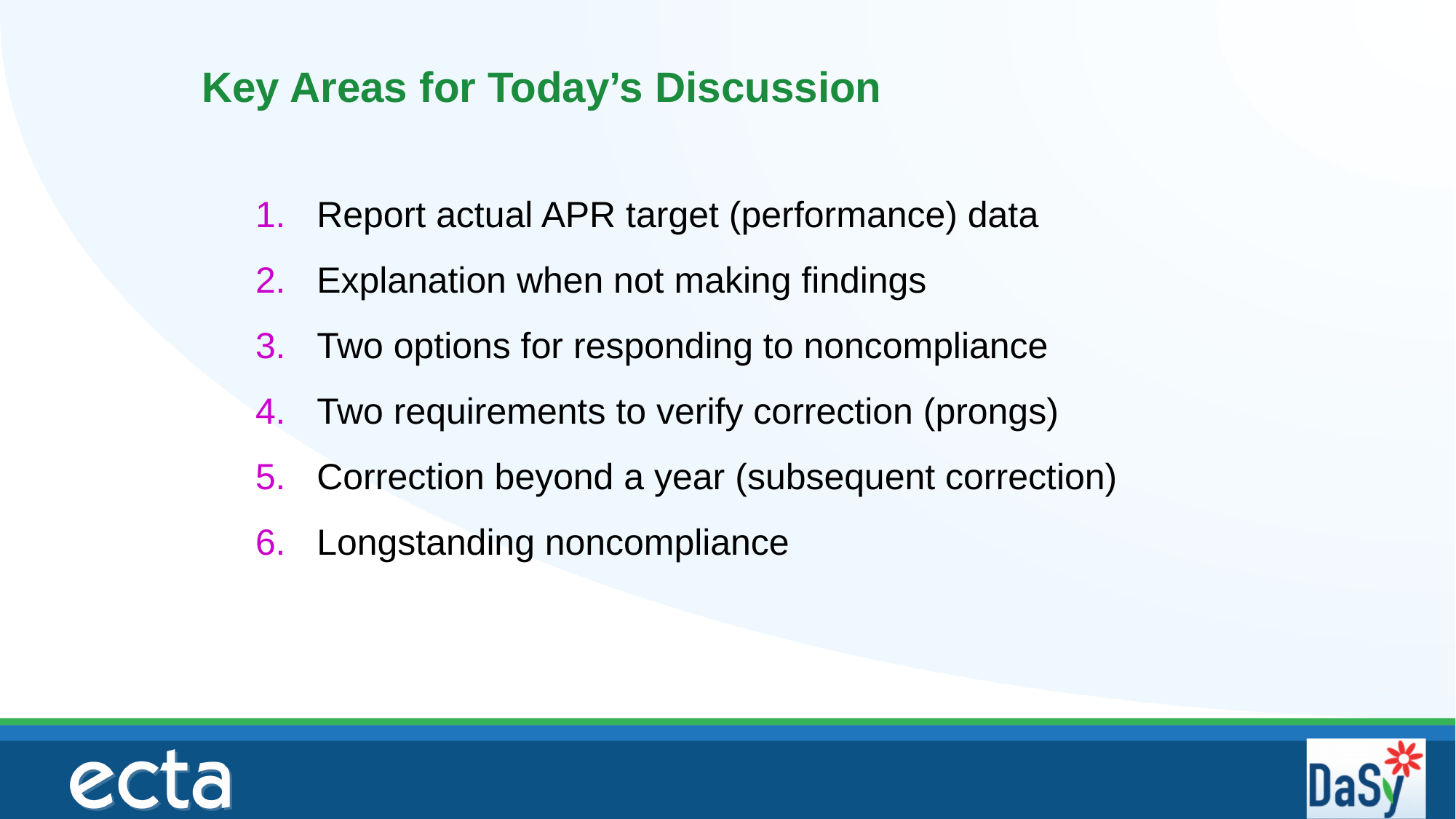

Key Areas for Today’s Discussion
Report actual APR target (performance) data
Explanation when not making findings
Two options for responding to noncompliance
Two requirements to verify correction (prongs)
Correction beyond a year (subsequent correction)
Longstanding noncompliance